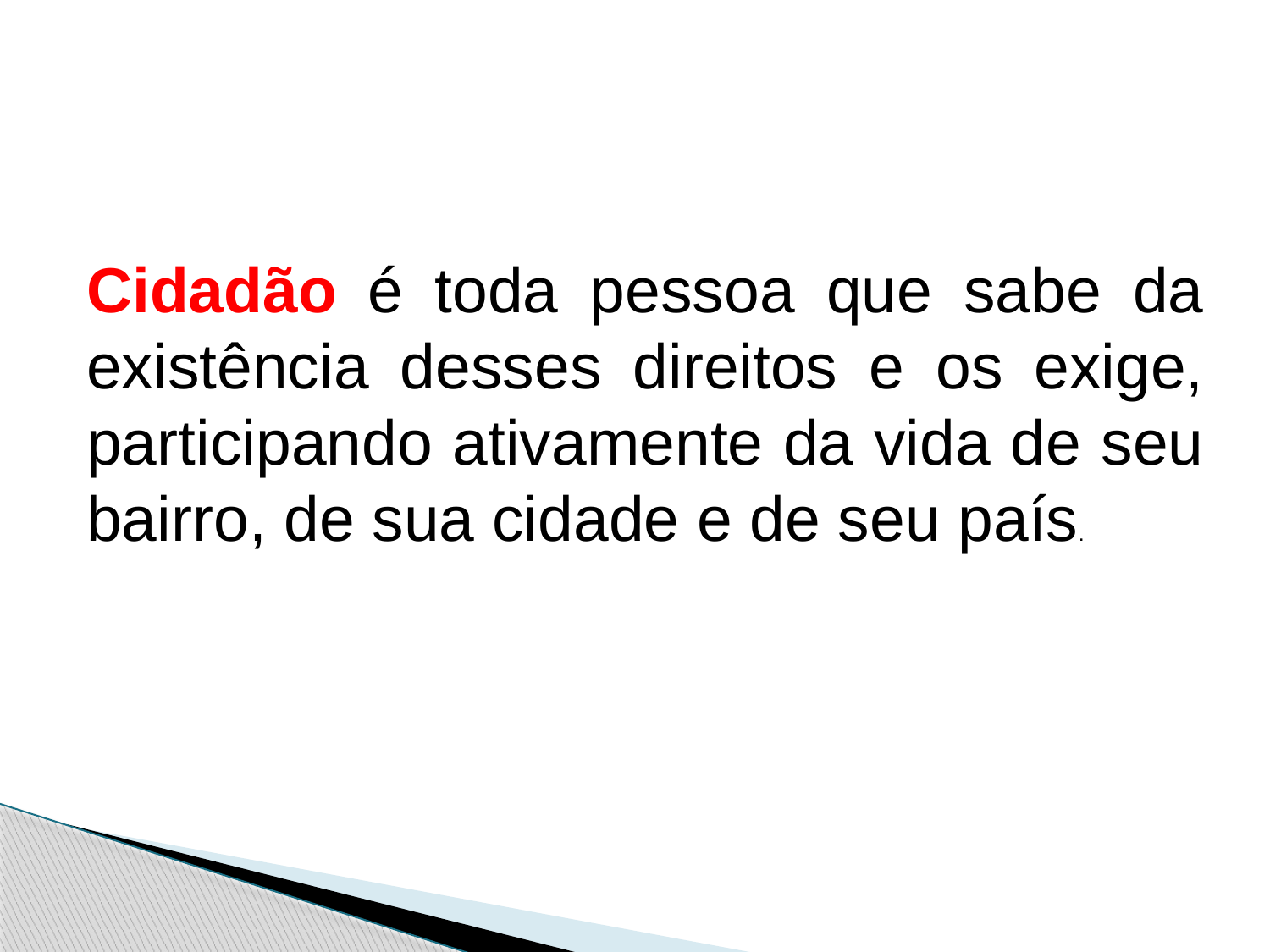

Cidadão é toda pessoa que sabe da existência desses direitos e os exige, participando ativamente da vida de seu bairro, de sua cidade e de seu país.